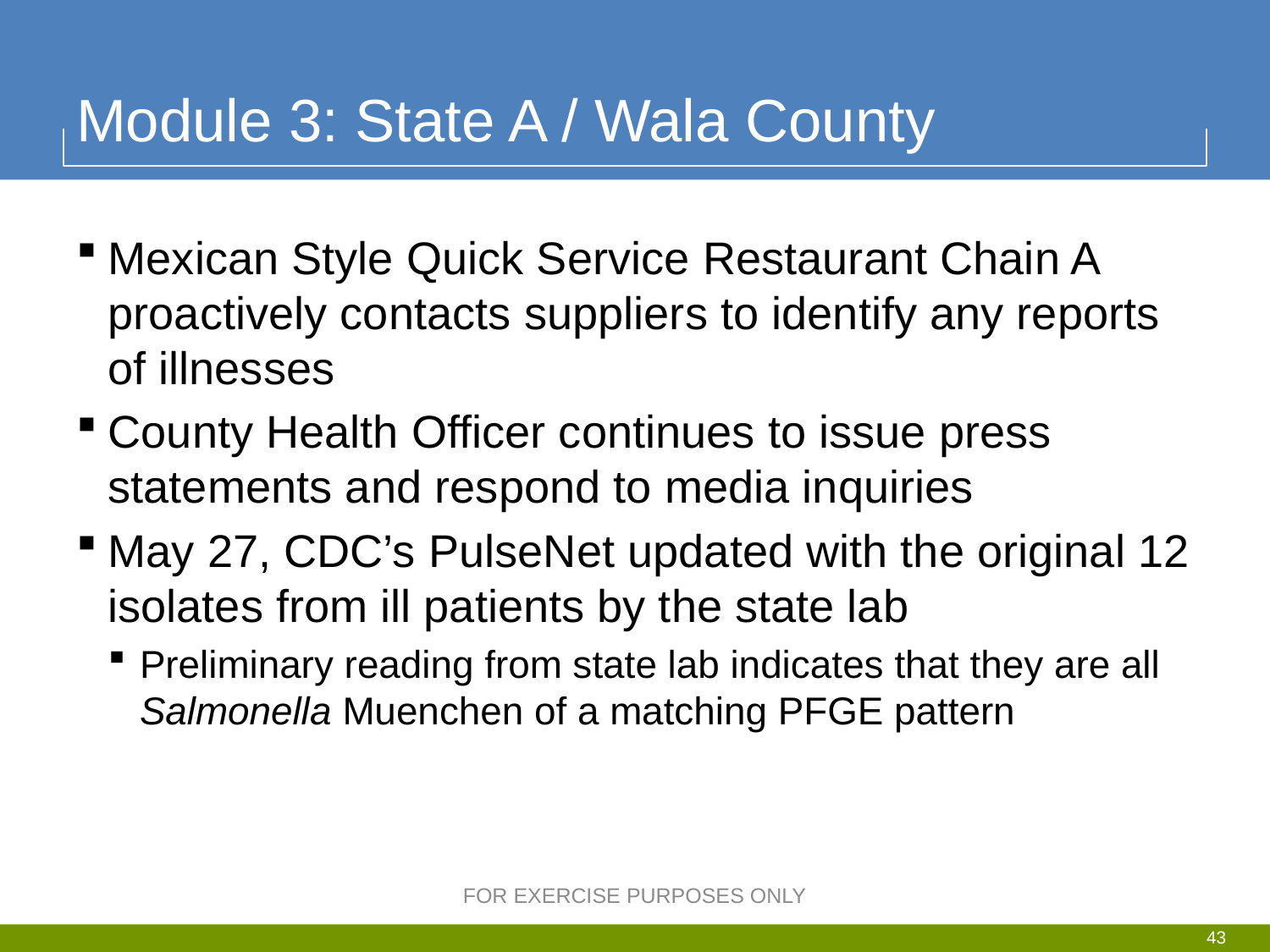

# Module 3: State A / Wala County
Mexican Style Quick Service Restaurant Chain A proactively contacts suppliers to identify any reports of illnesses
County Health Officer continues to issue press statements and respond to media inquiries
May 27, CDC’s PulseNet updated with the original 12 isolates from ill patients by the state lab
Preliminary reading from state lab indicates that they are all Salmonella Muenchen of a matching PFGE pattern

FOR EXERCISE PURPOSES ONLY